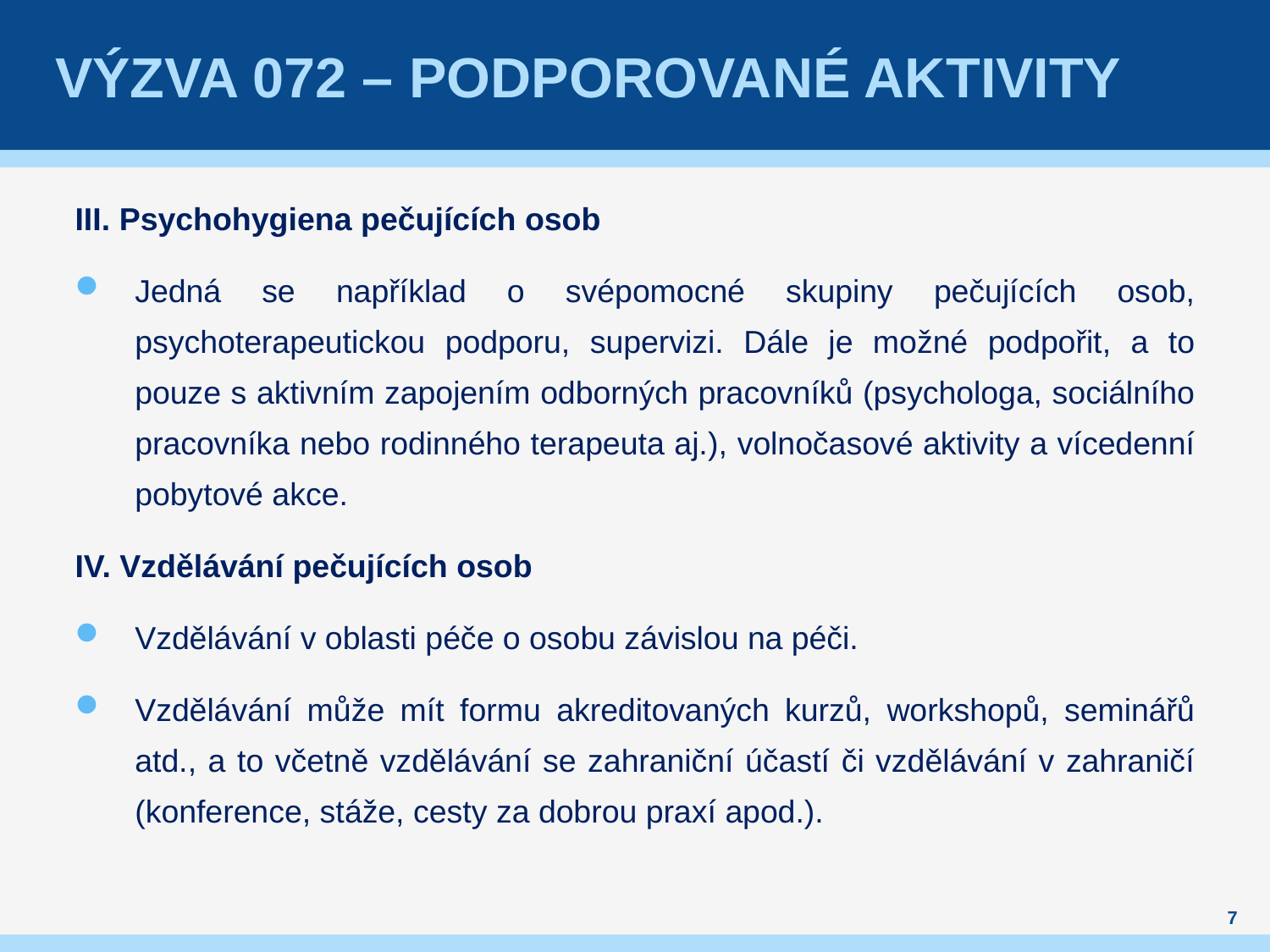

# Výzva 072 – podporované aktivity
III. Psychohygiena pečujících osob
Jedná se například o svépomocné skupiny pečujících osob, psychoterapeutickou podporu, supervizi. Dále je možné podpořit, a to pouze s aktivním zapojením odborných pracovníků (psychologa, sociálního pracovníka nebo rodinného terapeuta aj.), volnočasové aktivity a vícedenní pobytové akce.
IV. Vzdělávání pečujících osob
Vzdělávání v oblasti péče o osobu závislou na péči.
Vzdělávání může mít formu akreditovaných kurzů, workshopů, seminářů atd., a to včetně vzdělávání se zahraniční účastí či vzdělávání v zahraničí (konference, stáže, cesty za dobrou praxí apod.).
7